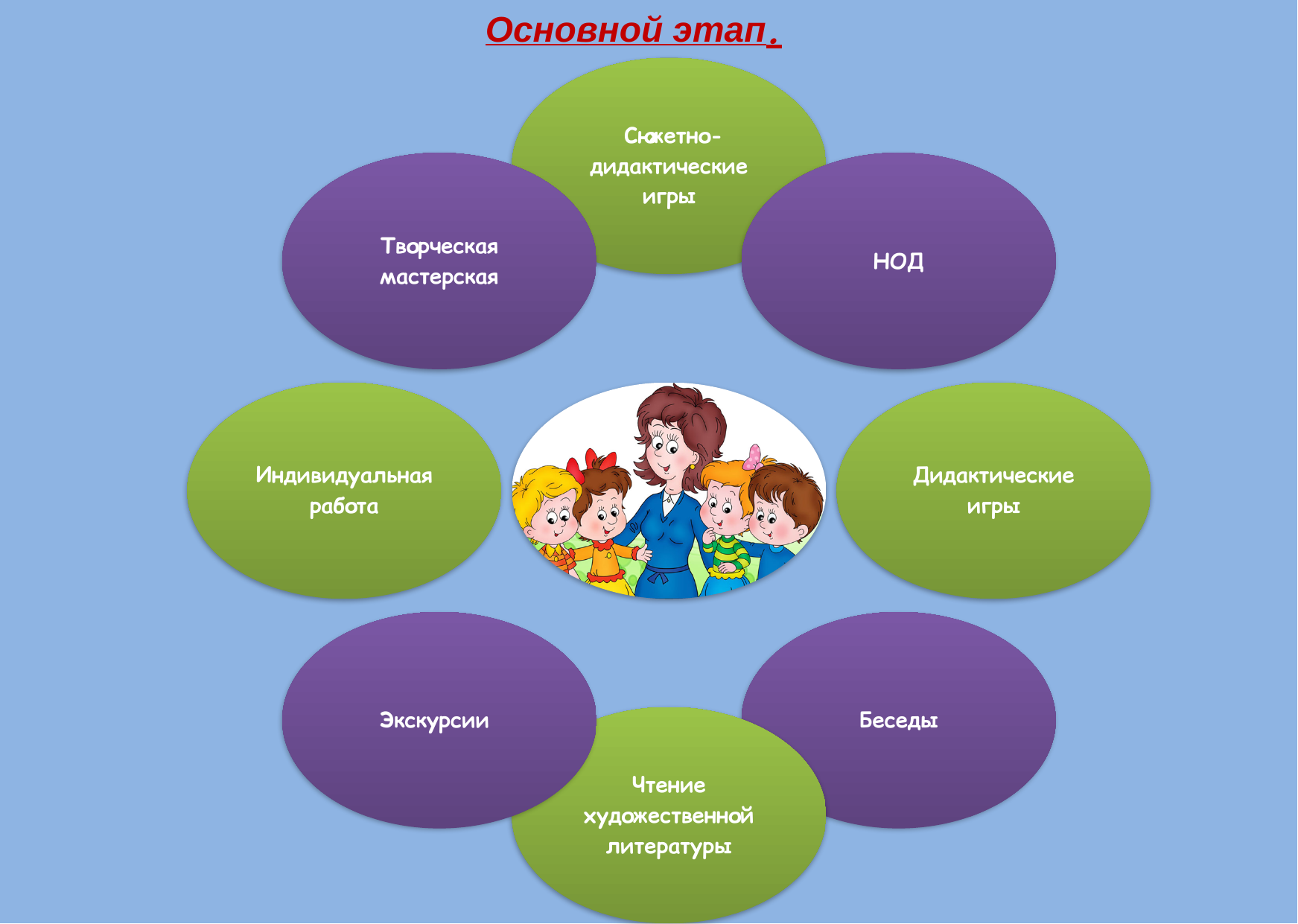

Основной этап.
НОД
Экскурсии
Индивидуальная работа
 Сюжетно-дидактические игры
Чтение художественной литературы
Беседы
Творческая мастерская
Дидактические игры